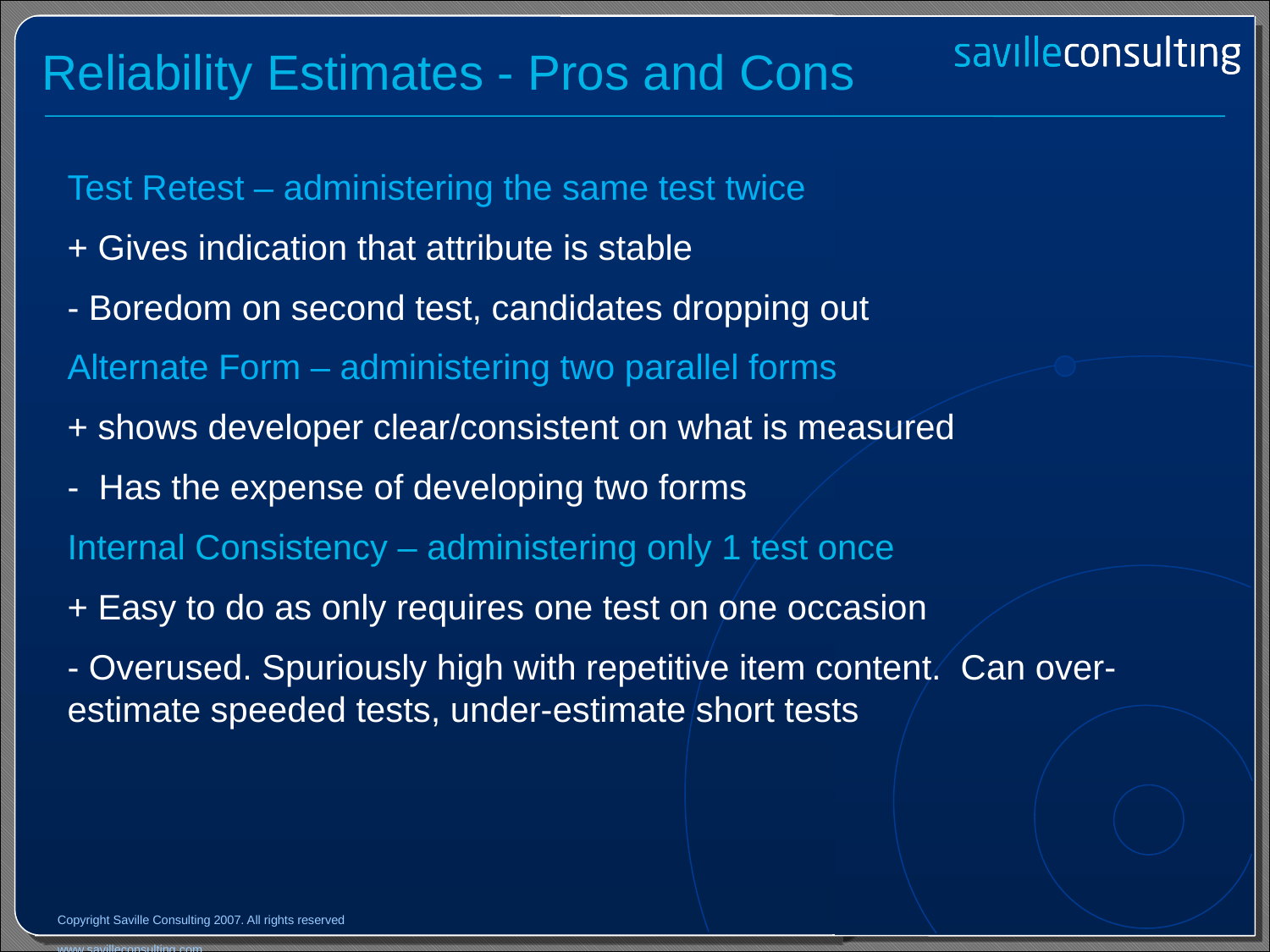

# Reliability Estimates - Pros and Cons
Test Retest – administering the same test twice
+ Gives indication that attribute is stable
- Boredom on second test, candidates dropping out
Alternate Form – administering two parallel forms
+ shows developer clear/consistent on what is measured
-  Has the expense of developing two forms
Internal Consistency – administering only 1 test once
+ Easy to do as only requires one test on one occasion
- Overused. Spuriously high with repetitive item content.  Can over-estimate speeded tests, under-estimate short tests